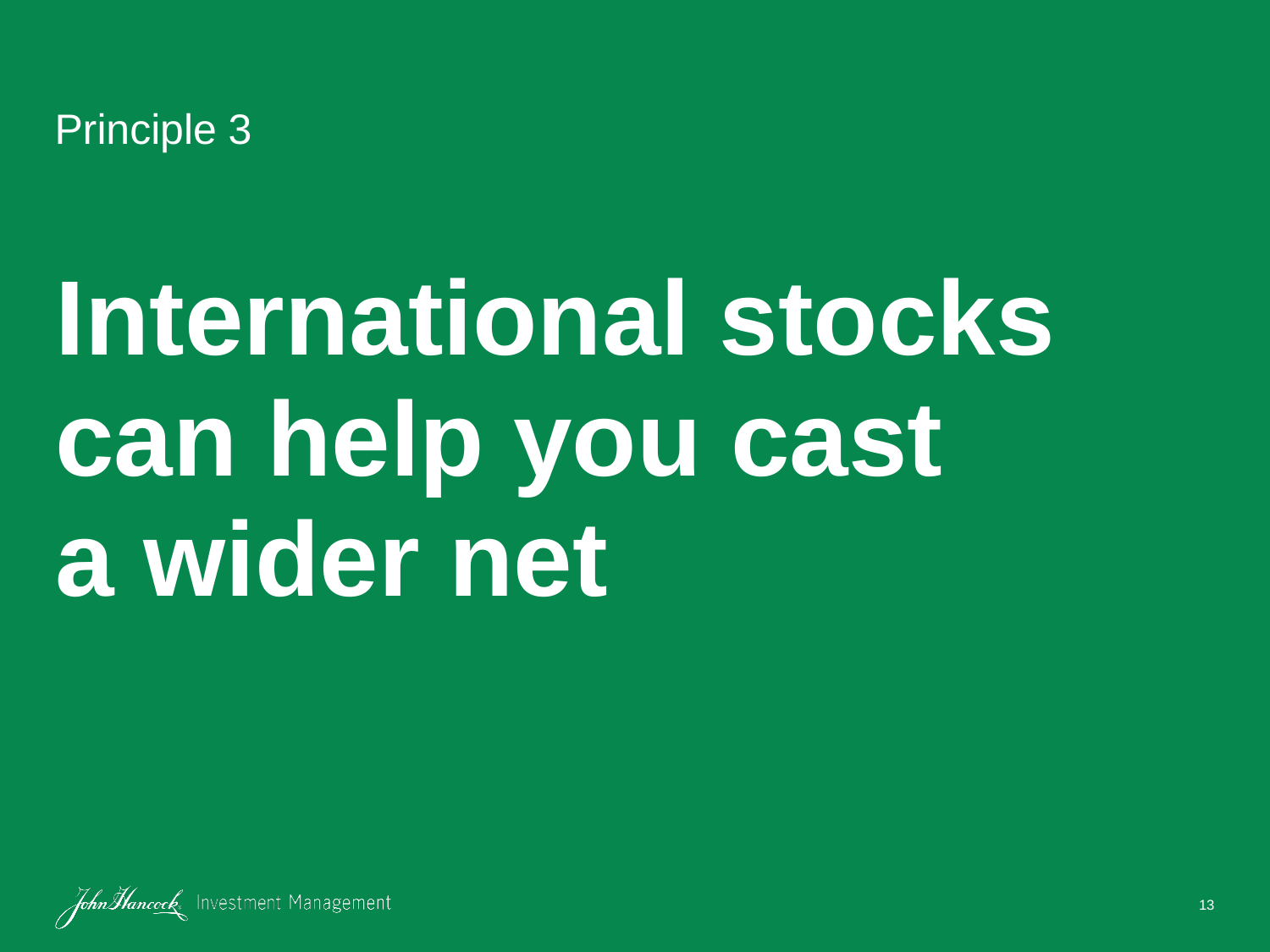

Principle 3
# International stocks can help you cast a wider net
13